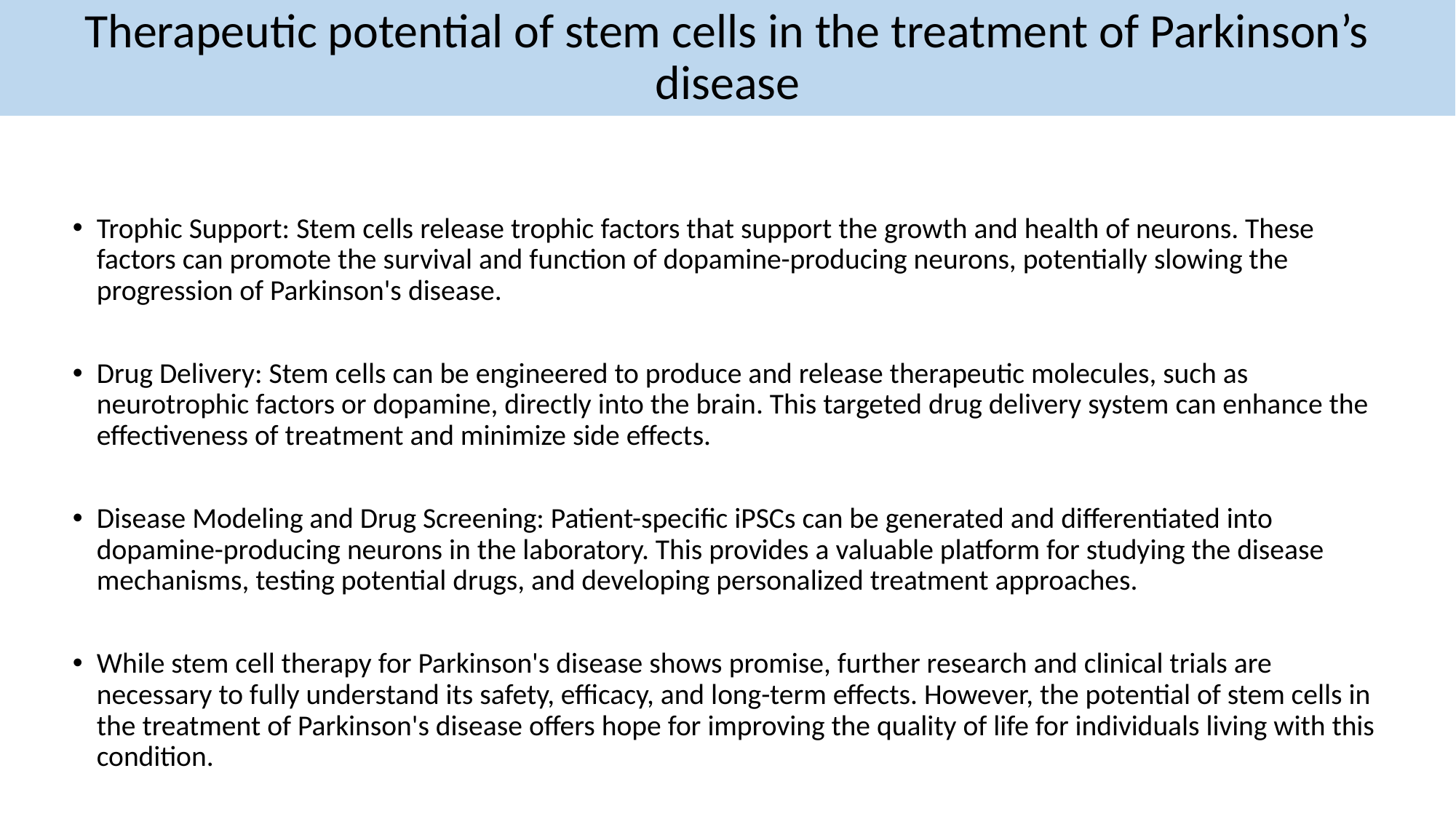

Therapeutic potential of stem cells in the treatment of Parkinson’s disease

Trophic Support: Stem cells release trophic factors that support the growth and health of neurons. These factors can promote the survival and function of dopamine-producing neurons, potentially slowing the progression of Parkinson's disease.

Drug Delivery: Stem cells can be engineered to produce and release therapeutic molecules, such as neurotrophic factors or dopamine, directly into the brain. This targeted drug delivery system can enhance the effectiveness of treatment and minimize side effects.

Disease Modeling and Drug Screening: Patient-specific iPSCs can be generated and differentiated into dopamine-producing neurons in the laboratory. This provides a valuable platform for studying the disease mechanisms, testing potential drugs, and developing personalized treatment approaches.

While stem cell therapy for Parkinson's disease shows promise, further research and clinical trials are necessary to fully understand its safety, efficacy, and long-term effects. However, the potential of stem cells in the treatment of Parkinson's disease offers hope for improving the quality of life for individuals living with this condition.